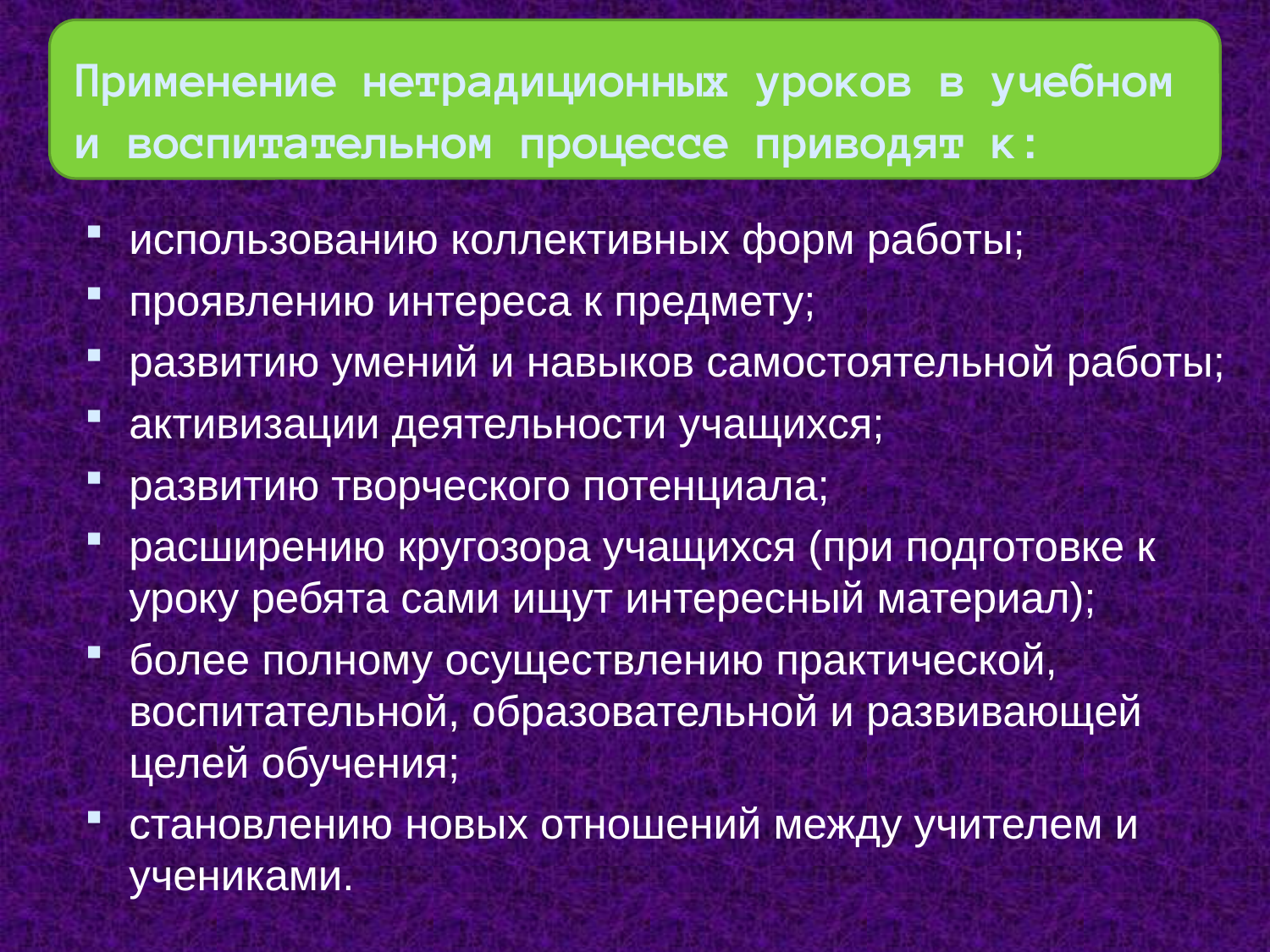

# Применение нетрадиционных уроков в учебном и воспитательном процессе приводят к:

использованию коллективных форм работы;
проявлению интереса к предмету;
развитию умений и навыков самостоятельной работы;
активизации деятельности учащихся;
развитию творческого потенциала;
расширению кругозора учащихся (при подготовке к уроку ребята сами ищут интересный материал);
более полному осуществлению практической, воспитательной, образовательной и развивающей целей обучения;
становлению новых отношений между учителем и учениками.